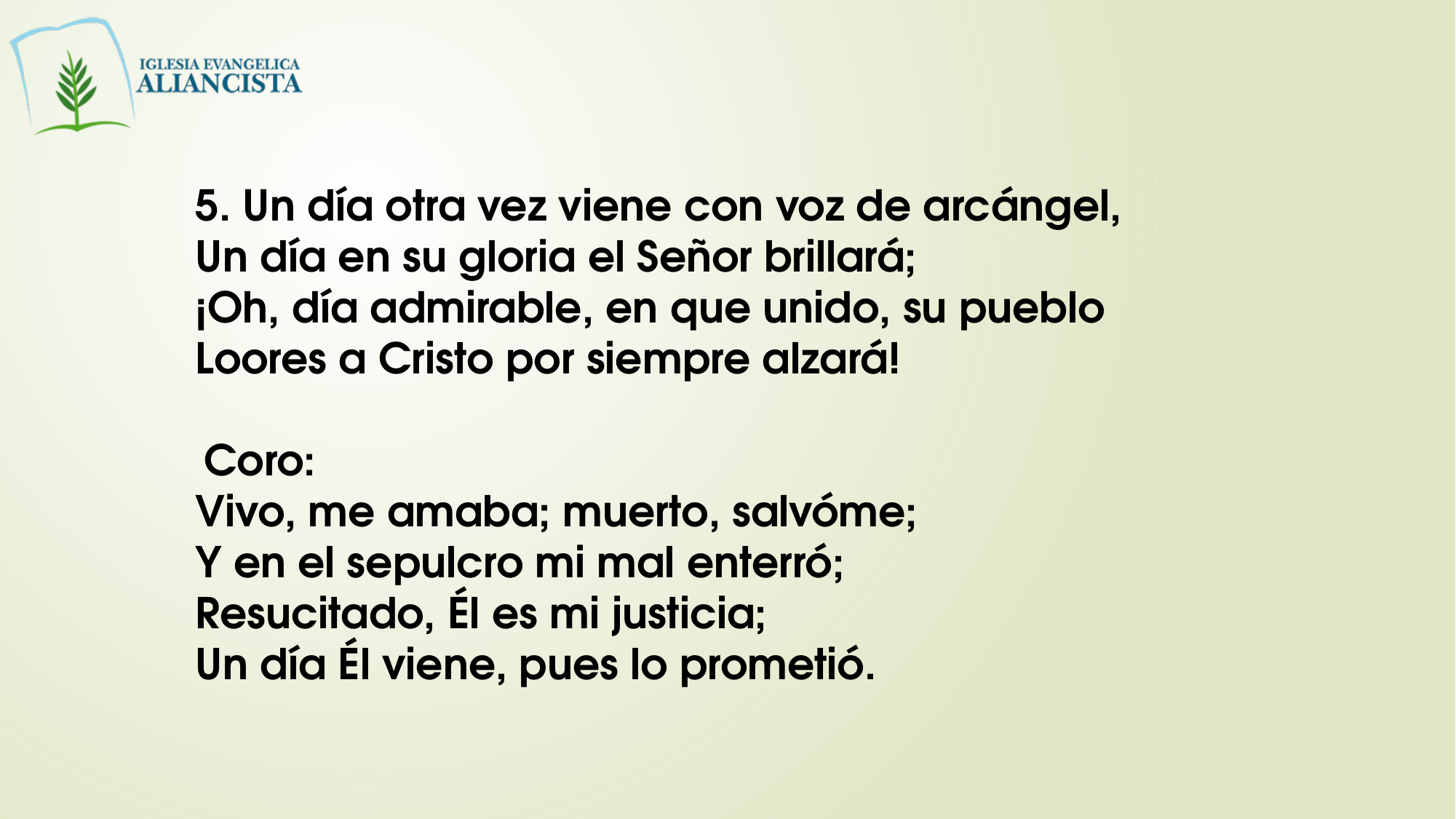

5. Un día otra vez viene con voz de arcángel,
Un día en su gloria el Señor brillará;
¡Oh, día admirable, en que unido, su pueblo
Loores a Cristo por siempre alzará!

 Coro:
Vivo, me amaba; muerto, salvóme;
Y en el sepulcro mi mal enterró;
Resucitado, Él es mi justicia;
Un día Él viene, pues lo prometió.